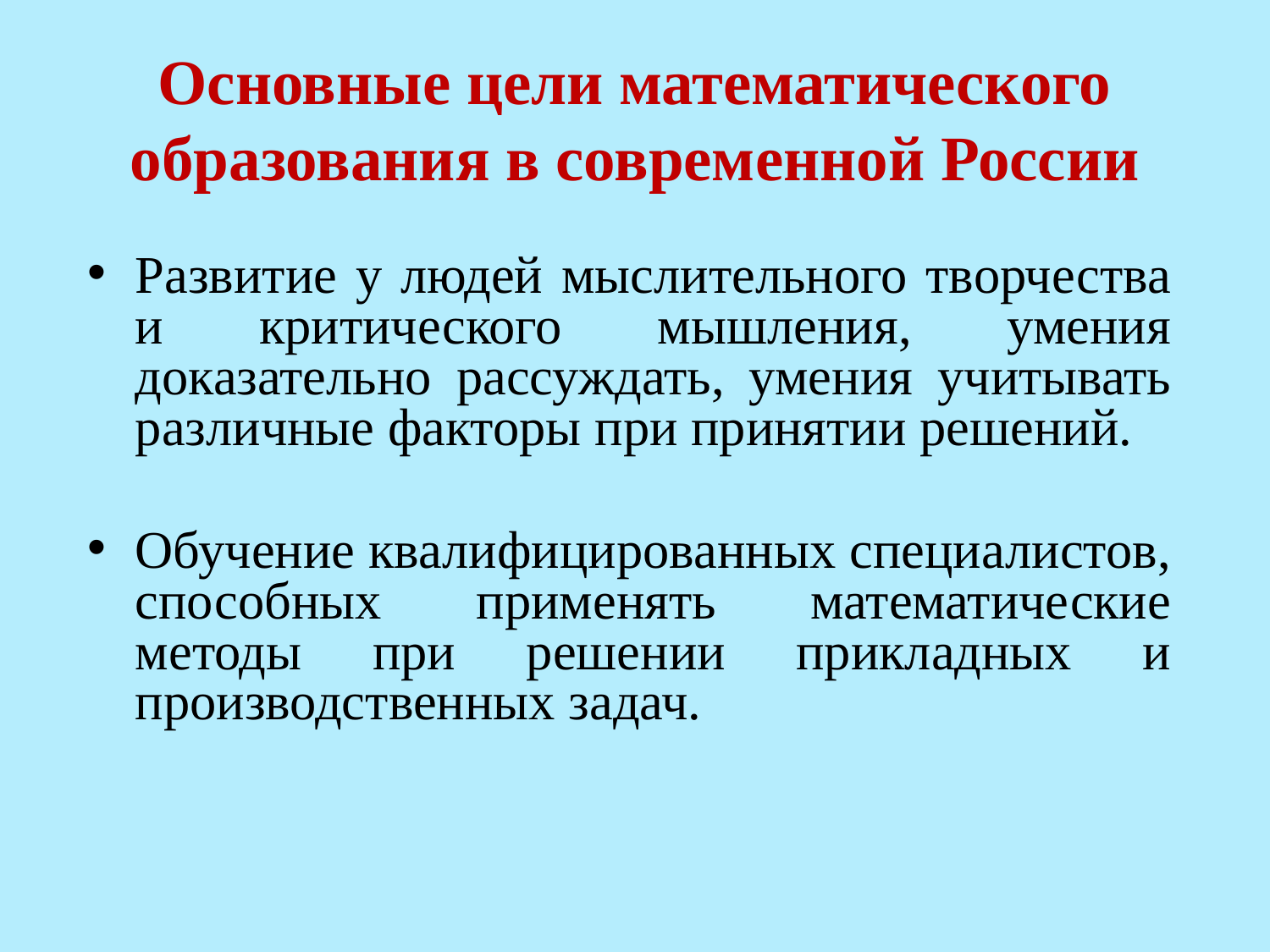

# Основные цели математического образования в современной России
Развитие у людей мыслительного творчества и критического мышления, умения доказательно рассуждать, умения учитывать различные факторы при принятии решений.

Обучение квалифицированных специалистов, способных применять математические методы при решении прикладных и производственных задач.